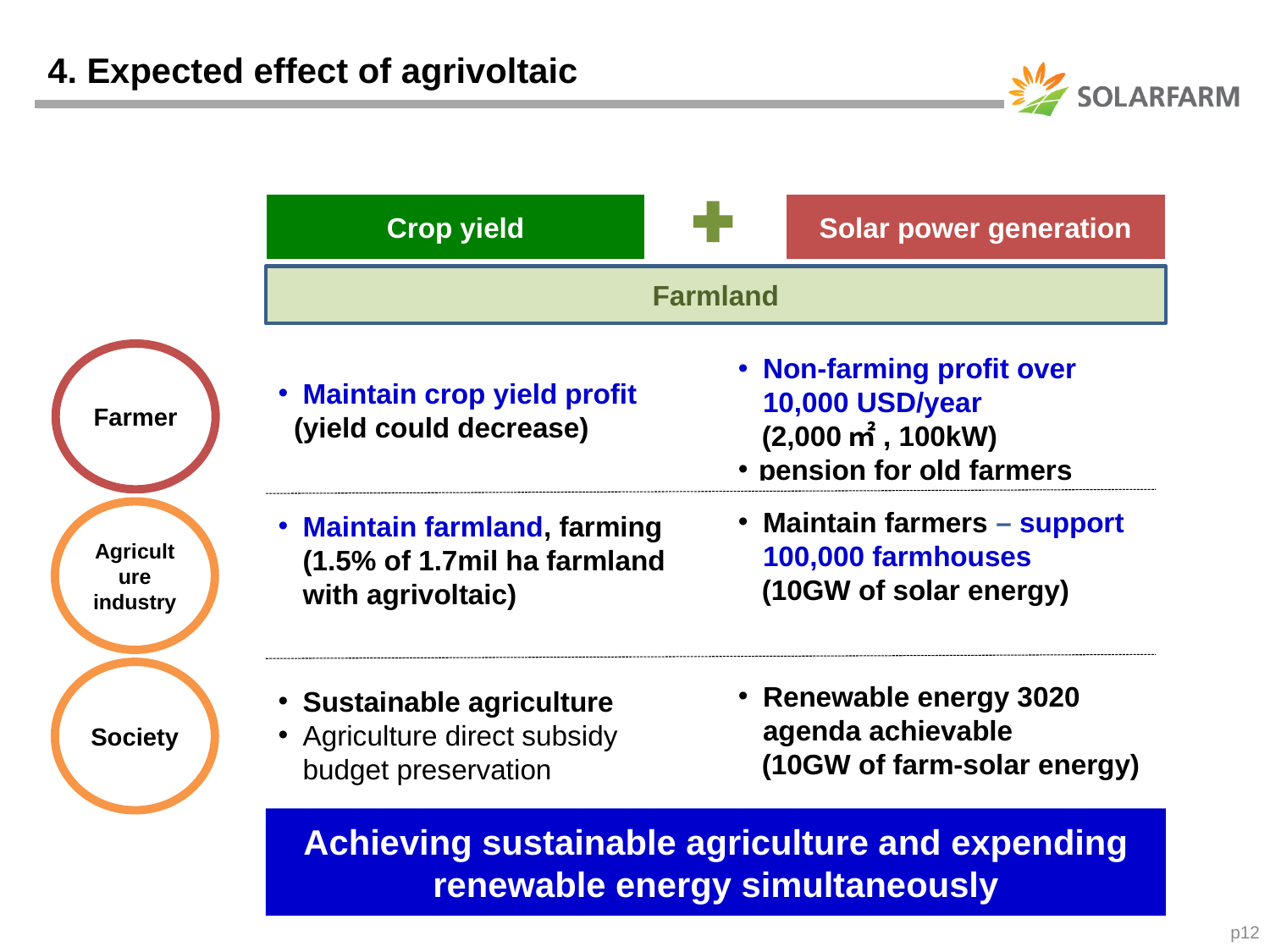

# 4. Expected effect of agrivoltaic
Crop yield

Solar power generation
Farmland
Farmer
Maintain crop yield profit
  (yield could decrease)
Non-farming profit over 10,000 USD/year
   (2,000㎡, 100kW)
 pension for old farmers
Maintain farmers – support 100,000 farmhouses
   (10GW of solar energy)
Maintain farmland, farming
(1.5% of 1.7mil ha farmland with agrivoltaic)
Agriculture industry
Society
Renewable energy 3020 agenda achievable
   (10GW of farm-solar energy)
Sustainable agriculture
Agriculture direct subsidy budget preservation
Achieving sustainable agriculture and expending renewable energy simultaneously
p12